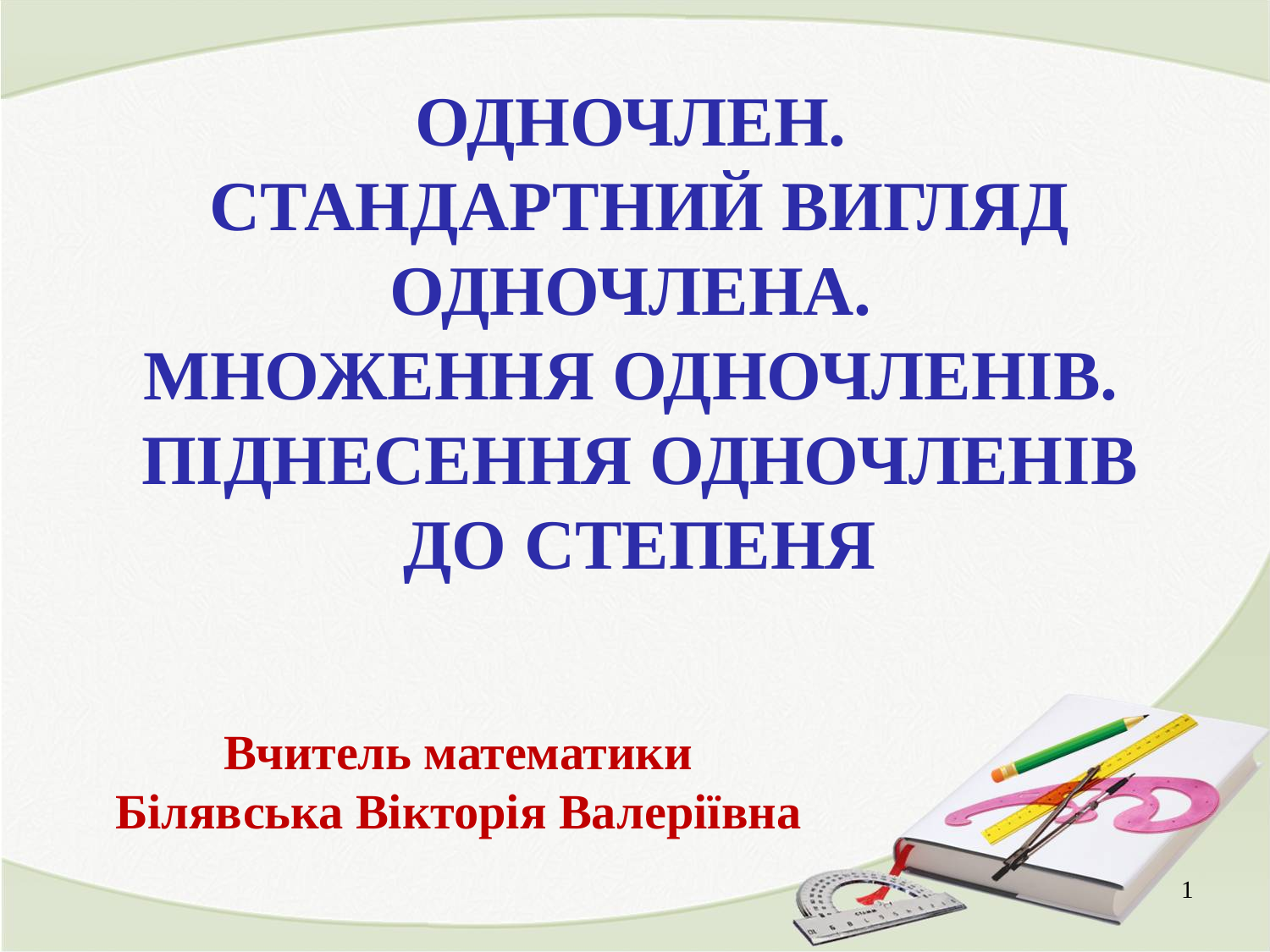

ОДНОЧЛЕН.
СТАНДАРТНИЙ ВИГЛЯД ОДНОЧЛЕНА.
МНОЖЕННЯ ОДНОЧЛЕНІВ.
ПІДНЕСЕННЯ ОДНОЧЛЕНІВ ДО СТЕПЕНЯ
Вчитель математики
Білявська Вікторія Валеріївна
1